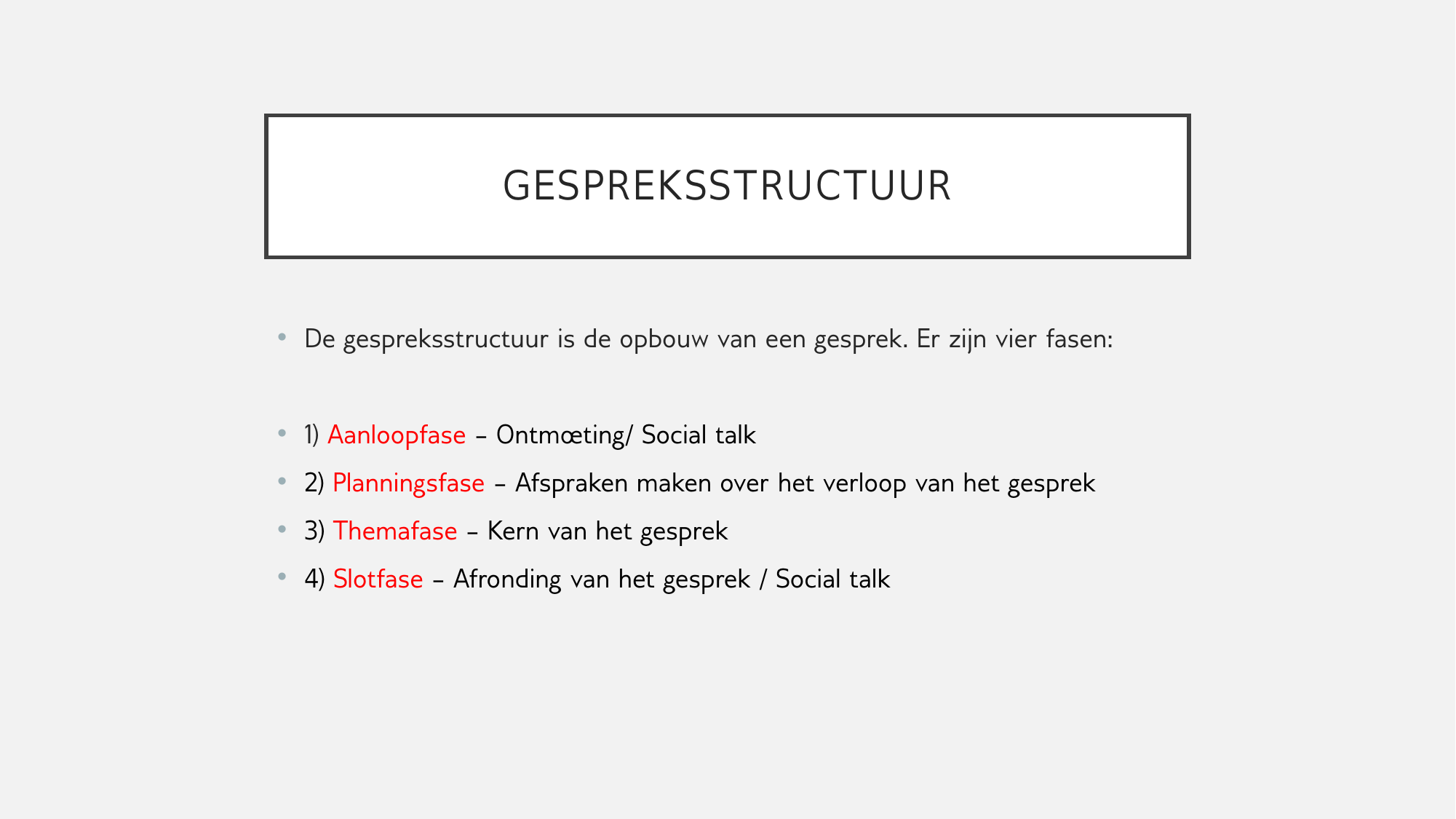

# gespreksstructuur
De gespreksstructuur is de opbouw van een gesprek. Er zijn vier fasen:

1) Aanloopfase – Ontmoeting/ Social talk
2) Planningsfase – Afspraken maken over het verloop van het gesprek
3) Themafase – Kern van het gesprek
4) Slotfase – Afronding van het gesprek / Social talk